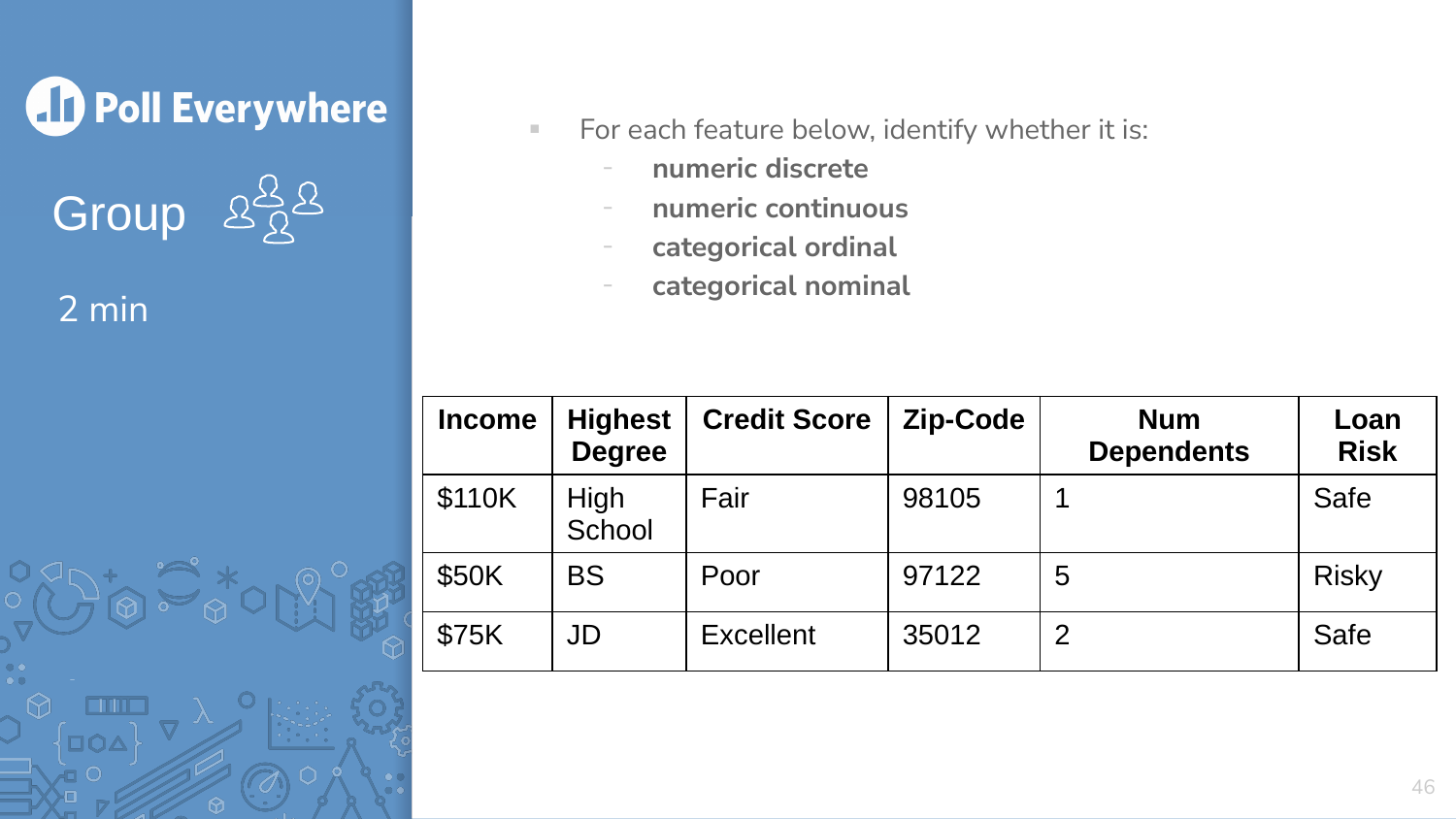

For each feature below, identify whether it is:
numeric discrete
numeric continuous
categorical ordinal
categorical nominal
# 2 min
| Income | Highest Degree | Credit Score | Zip-Code | Num Dependents | Loan Risk |
| --- | --- | --- | --- | --- | --- |
| $110K | High School | Fair | 98105 | 1 | Safe |
| $50K | BS | Poor | 97122 | 5 | Risky |
| $75K | JD | Excellent | 35012 | 2 | Safe |

46